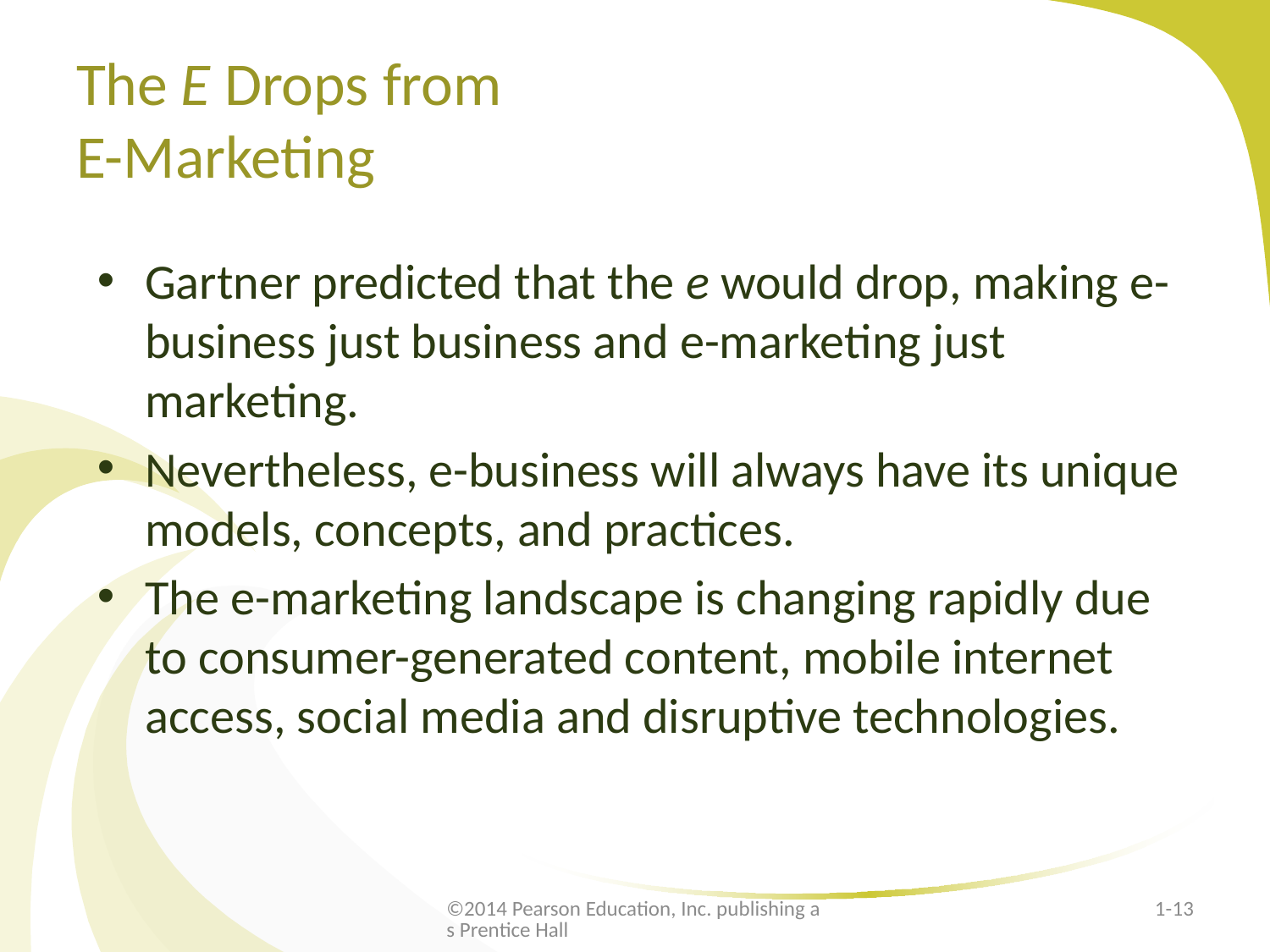

# The E Drops from E-Marketing
Gartner predicted that the e would drop, making e-business just business and e-marketing just marketing.
Nevertheless, e-business will always have its unique models, concepts, and practices.
The e-marketing landscape is changing rapidly due to consumer-generated content, mobile internet access, social media and disruptive technologies.
©2014 Pearson Education, Inc. publishing as Prentice Hall
1-13